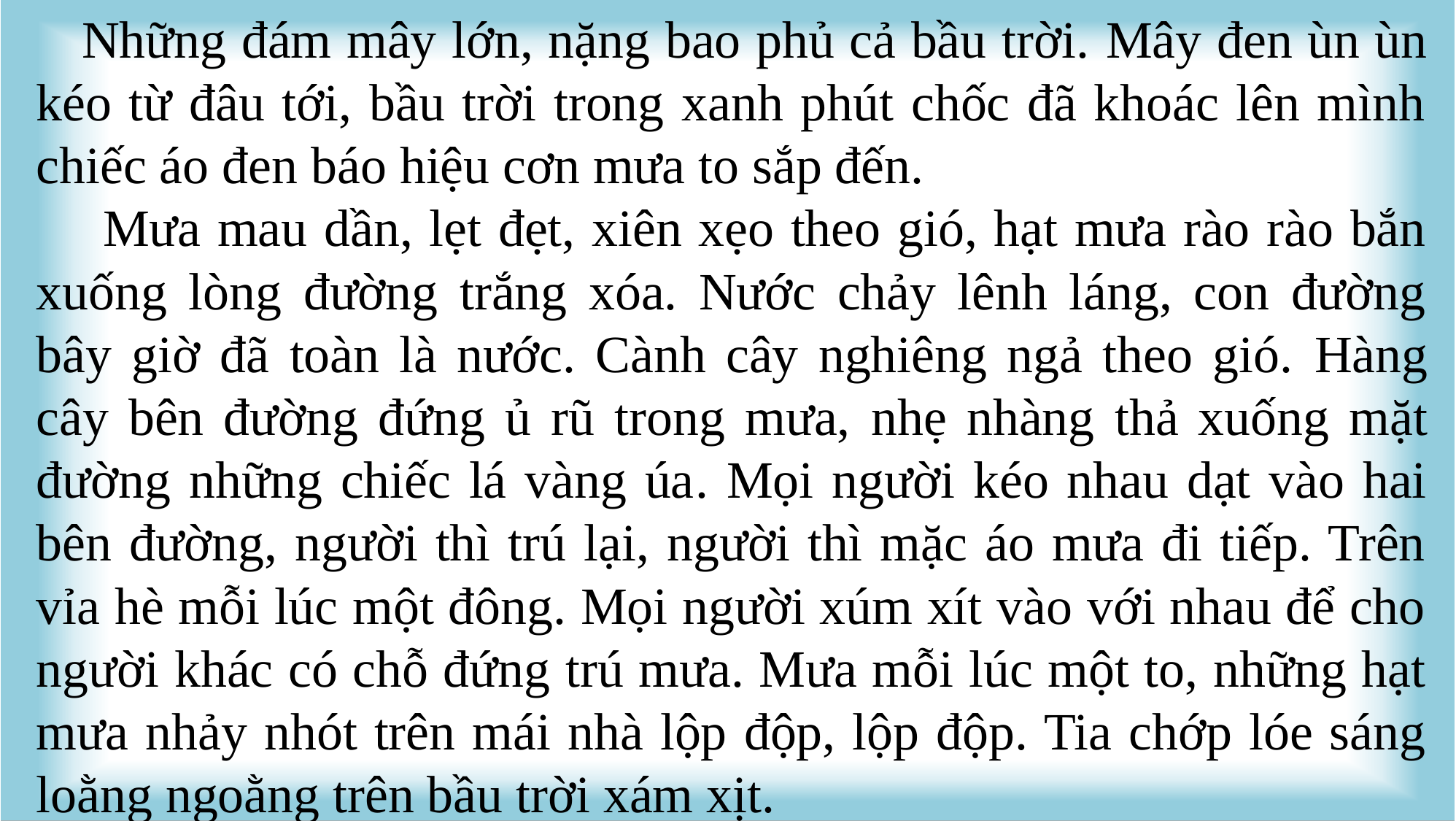

Những đám mây lớn, nặng bao phủ cả bầu trời. Mây đen ùn ùn kéo từ đâu tới, bầu trời trong xanh phút chốc đã khoác lên mình chiếc áo đen báo hiệu cơn mưa to sắp đến.
    Mưa mau dần, lẹt đẹt, xiên xẹo theo gió, hạt mưa rào rào bắn xuống lòng đường trắng xóa. Nước chảy lênh láng, con đường bây giờ đã toàn là nước. Cành cây nghiêng ngả theo gió. Hàng cây bên đường đứng ủ rũ trong mưa, nhẹ nhàng thả xuống mặt đường những chiếc lá vàng úa. Mọi người kéo nhau dạt vào hai bên đường, người thì trú lại, người thì mặc áo mưa đi tiếp. Trên vỉa hè mỗi lúc một đông. Mọi người xúm xít vào với nhau để cho người khác có chỗ đứng trú mưa. Mưa mỗi lúc một to, những hạt mưa nhảy nhót trên mái nhà lộp độp, lộp độp. Tia chớp lóe sáng loằng ngoằng trên bầu trời xám xịt.